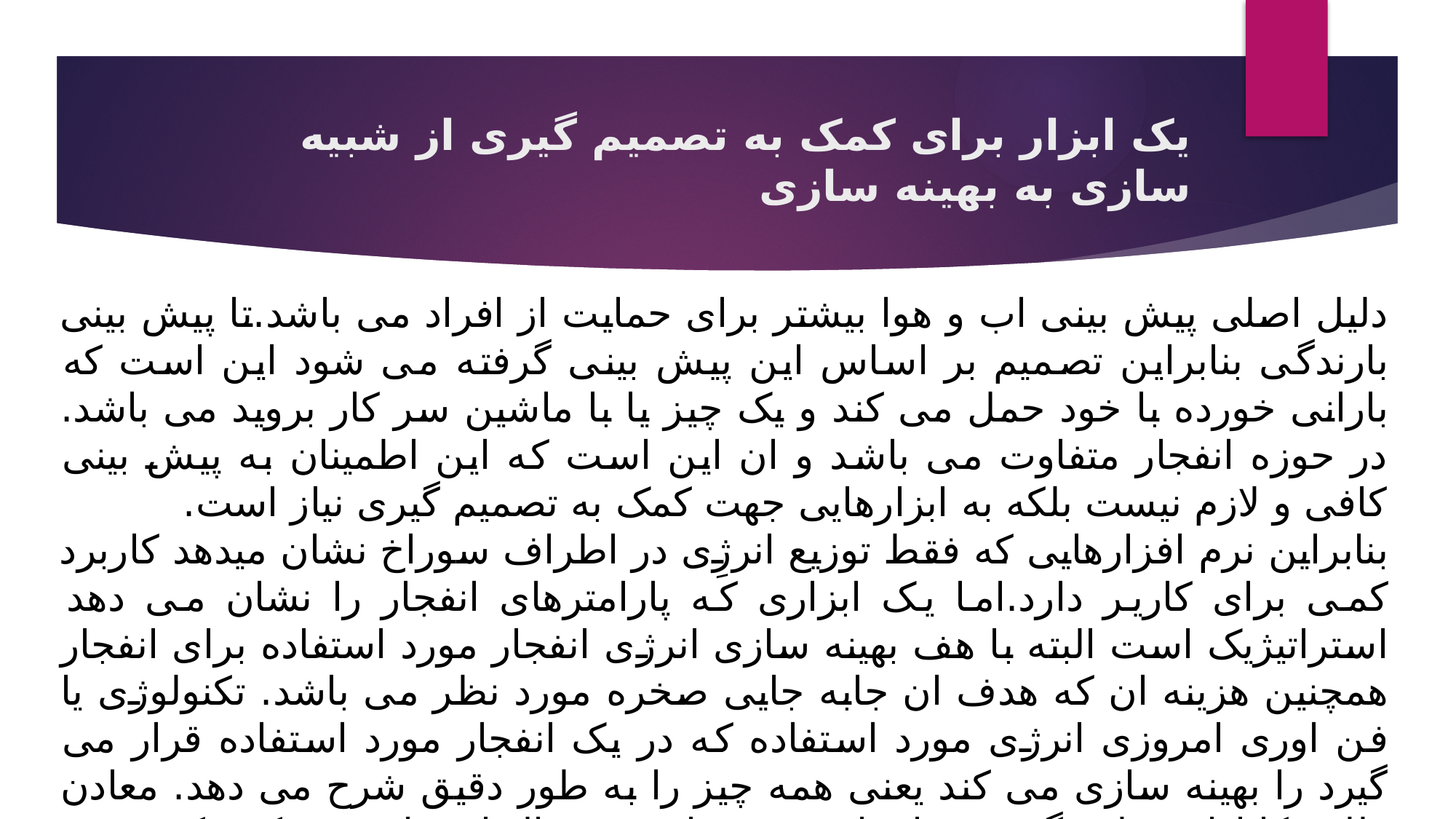

# یک ابزار برای کمک به تصمیم گیری از شبیه سازی به بهینه سازی
دلیل اصلی پیش بینی اب و هوا بیشتر برای حمایت از افراد می باشد.تا پیش بینی بارندگی بنابراین تصمیم بر اساس این پیش بینی گرفته می شود این است که بارانی خورده با خود حمل می کند و یک چیز یا با ماشین سر کار بروید می باشد. در حوزه انفجار متفاوت می باشد و ان این است که این اطمینان به پیش بینی کافی و لازم نیست بلکه به ابزارهایی جهت کمک به تصمیم گیری نیاز است.
بنابراین نرم افزارهایی که فقط توزیع انرژِی در اطراف سوراخ نشان میدهد کاربرد کمی برای کاریر دارد.اما یک ابزاری که پارامترهای انفجار را نشان می دهد استراتیژیک است البته با هف بهینه سازی انرژی انفجار مورد استفاده برای انفجار همچنین هزینه ان که هدف ان جابه جایی صخره مورد نظر می باشد. تکنولوژی یا فن اوری امروزی انرژی مورد استفاده که در یک انفجار مورد استفاده قرار می گیرد را بهینه سازی می کند یعنی همه چیز را به طور دقیق شرح می دهد. معادن طلای کانادا به طور گسترده ای از شبیه سازی دیجیتال استفاده می کنند که بیشتر بخاطر پیشرفت و سازماندهی گروه های شهروند می باشد.
بخاطر اینکه اکثر این معادن در محل زندگی این شهروندها وجود دارد.